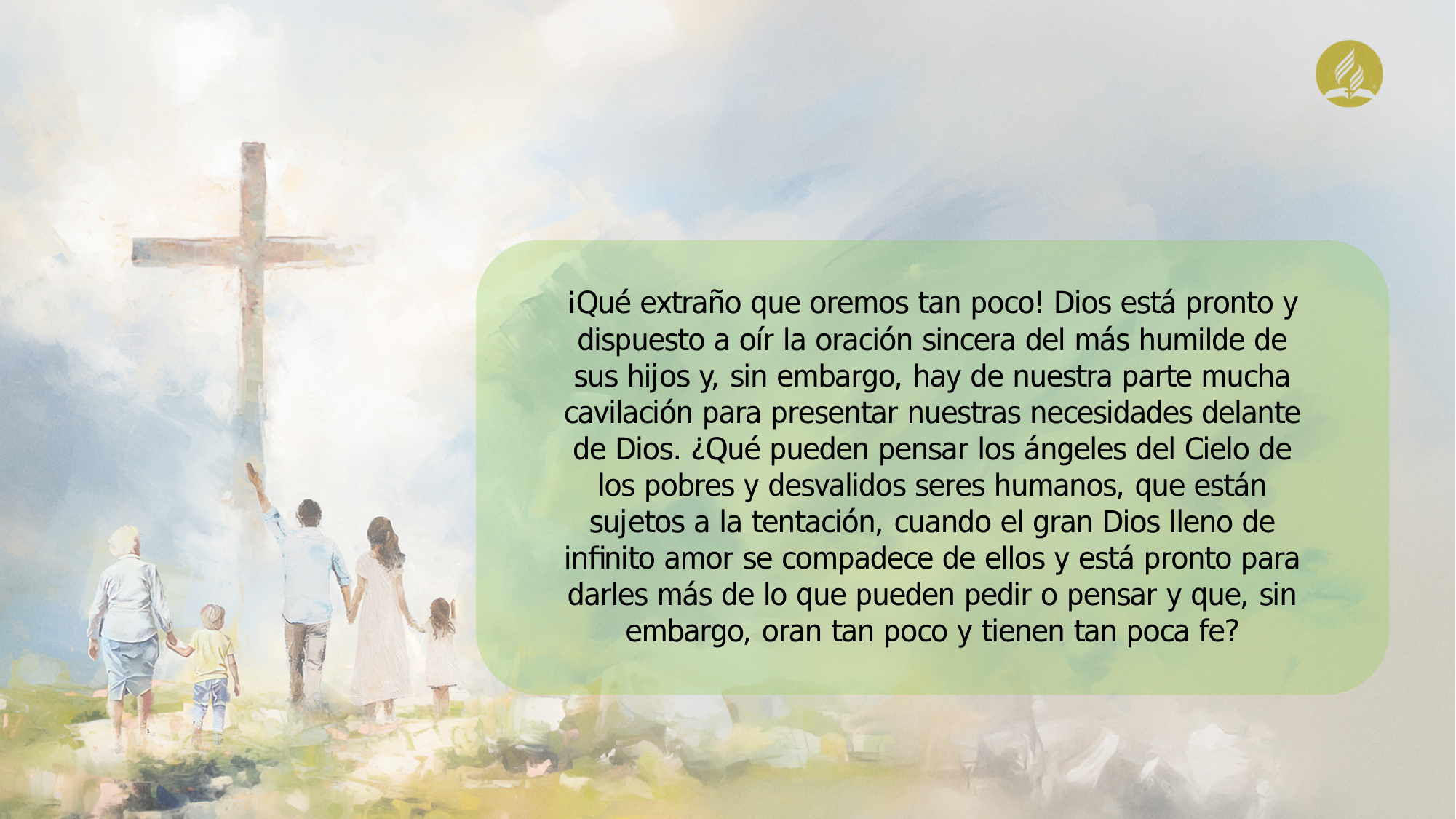

¡Qué extraño que oremos tan poco! Dios está pronto y dispuesto a oír la oración sincera del más humilde de sus hijos y, sin embargo, hay de nuestra parte mucha cavilación para presentar nuestras necesidades delante de Dios. ¿Qué pueden pensar los ángeles del Cielo de los pobres y desvalidos seres humanos, que están sujetos a la tentación, cuando el gran Dios lleno de infinito amor se compadece de ellos y está pronto para darles más de lo que pueden pedir o pensar y que, sin embargo, oran tan poco y tienen tan poca fe?